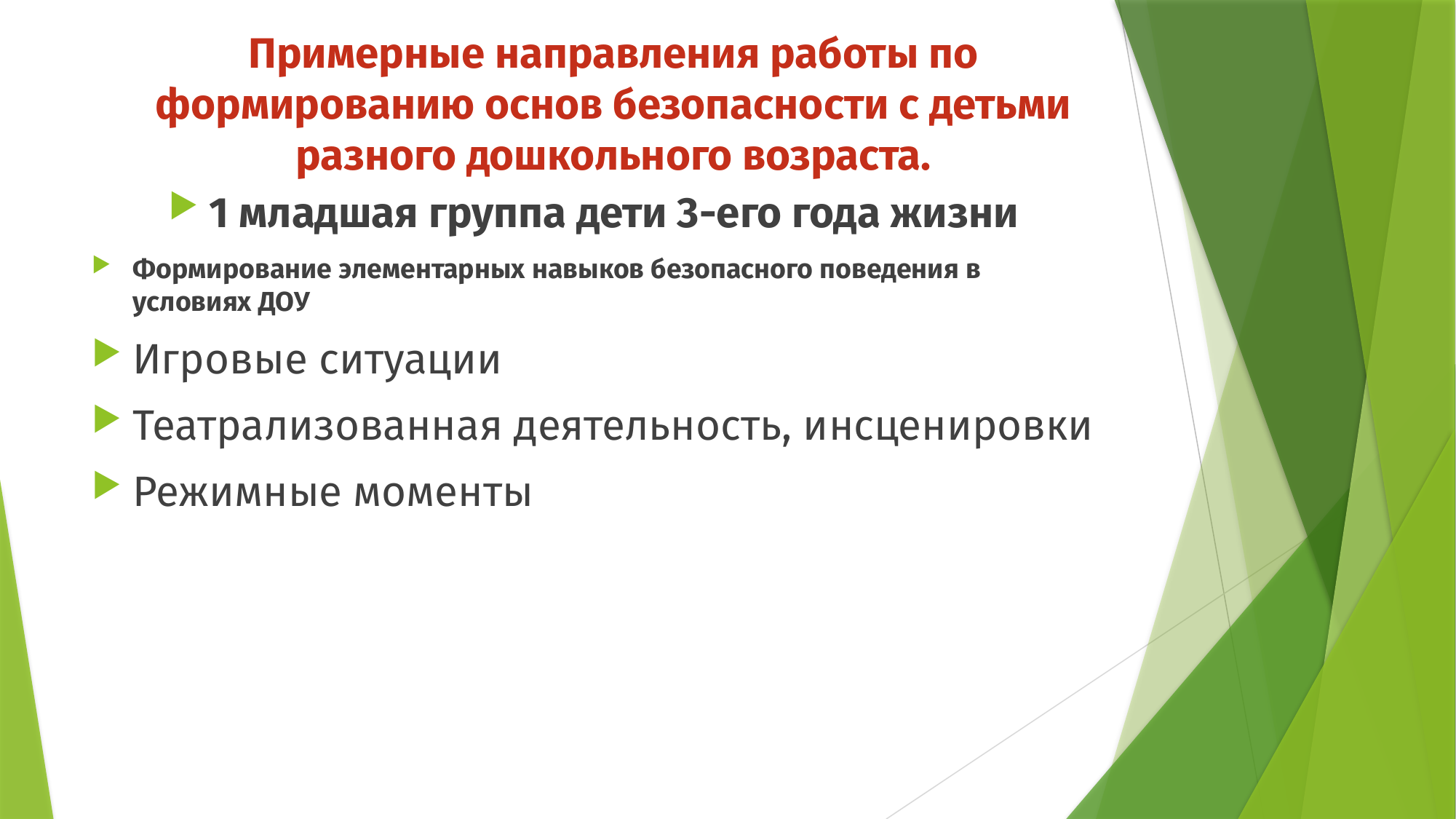

# Примерные направления работы по формированию основ безопасности с детьми разного дошкольного возраста.
1 младшая группа дети 3-его года жизни
Формирование элементарных навыков безопасного поведения в условиях ДОУ
Игровые ситуации
Театрализованная деятельность, инсценировки
Режимные моменты